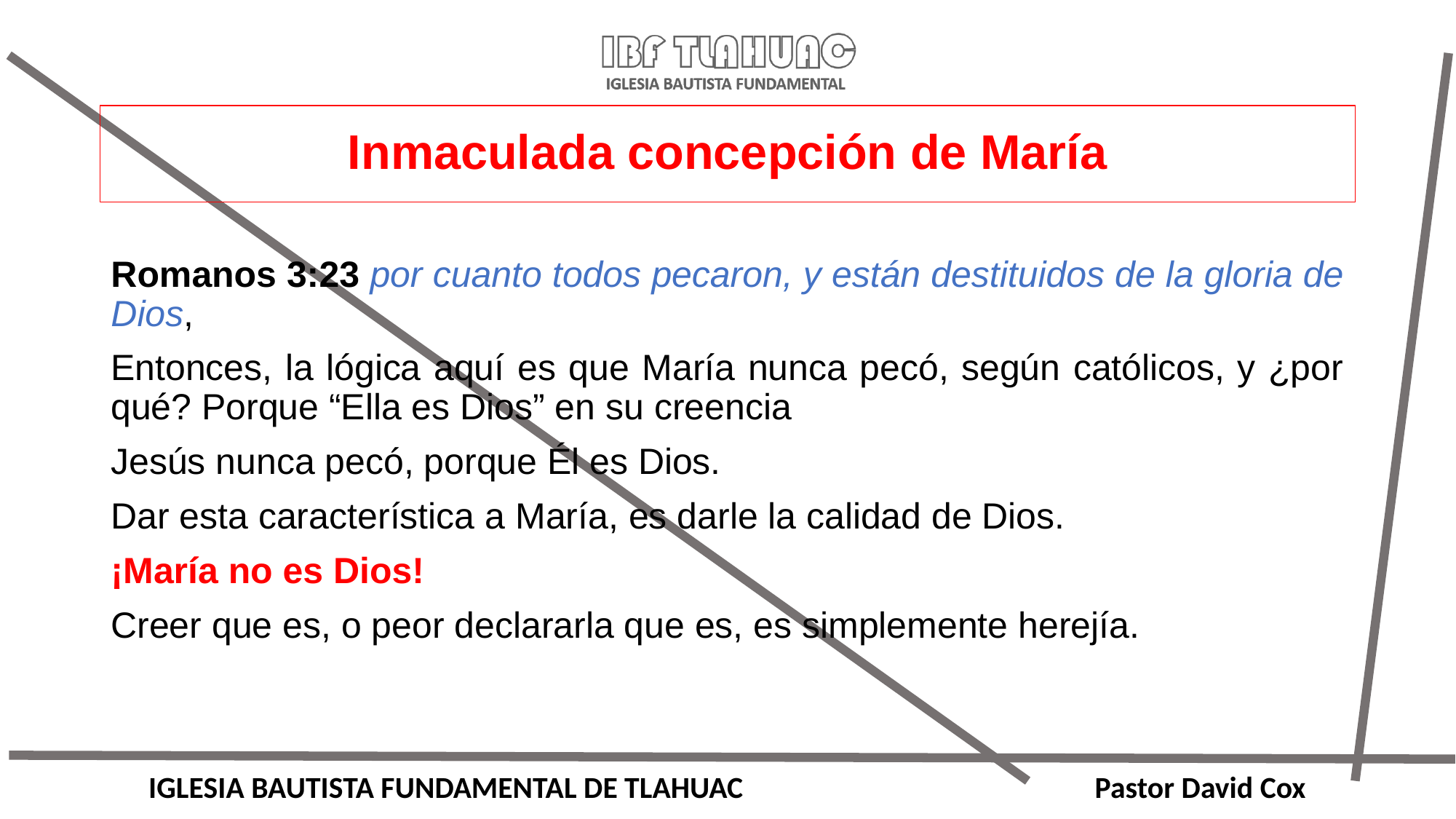

# Inmaculada concepción de María
Romanos 3:23 por cuanto todos pecaron, y están destituidos de la gloria de Dios,
Entonces, la lógica aquí es que María nunca pecó, según católicos, y ¿por qué? Porque “Ella es Dios” en su creencia
Jesús nunca pecó, porque Él es Dios.
Dar esta característica a María, es darle la calidad de Dios.
¡María no es Dios!
Creer que es, o peor declararla que es, es simplemente herejía.

IGLESIA BAUTISTA FUNDAMENTAL DE TLAHUAC                                                   Pastor David Cox